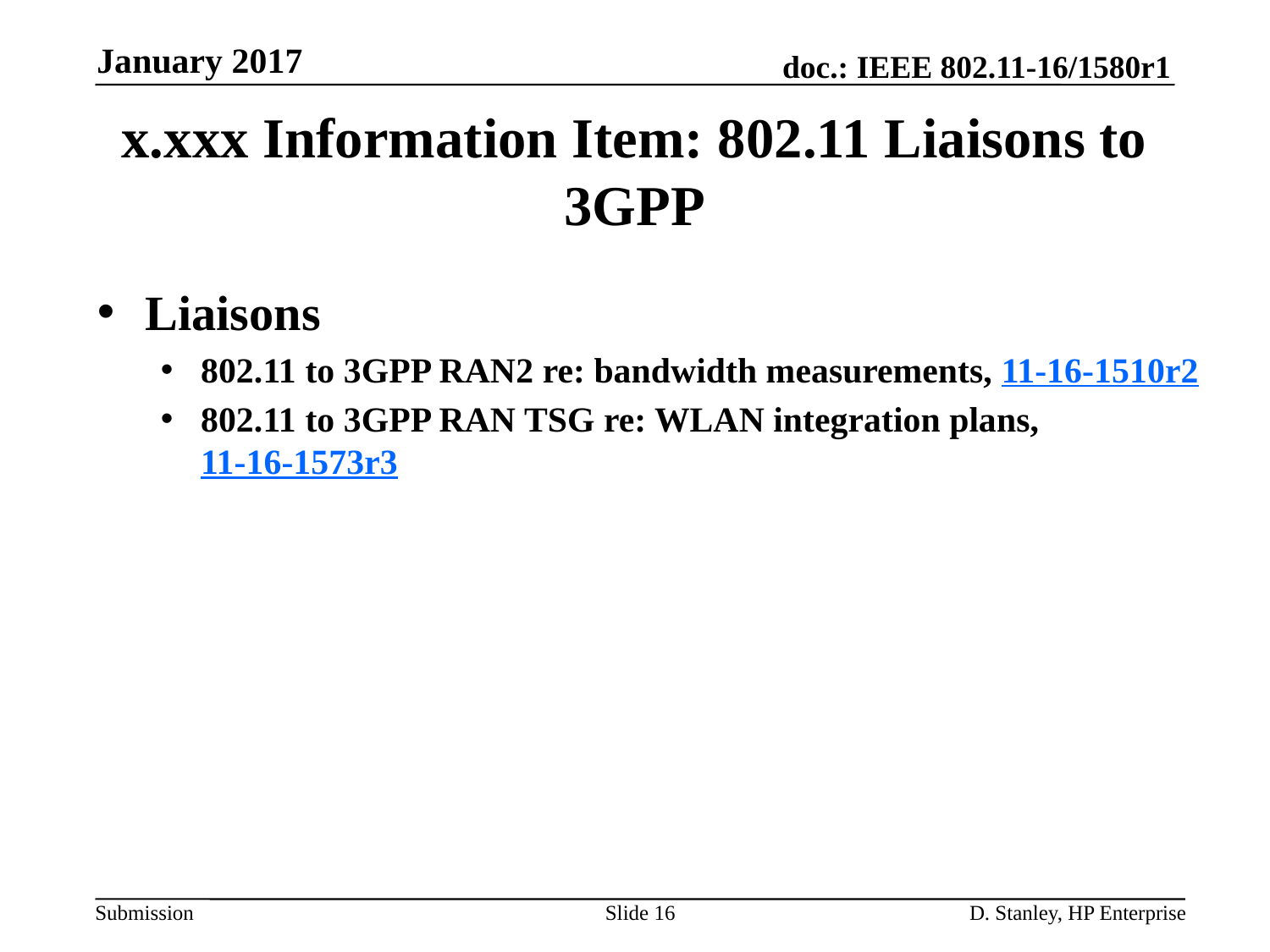

January 2017
# x.xxx Information Item: 802.11 Liaisons to 3GPP
Liaisons
802.11 to 3GPP RAN2 re: bandwidth measurements, 11-16-1510r2
802.11 to 3GPP RAN TSG re: WLAN integration plans, 11-16-1573r3

Slide 16
D. Stanley, HP Enterprise